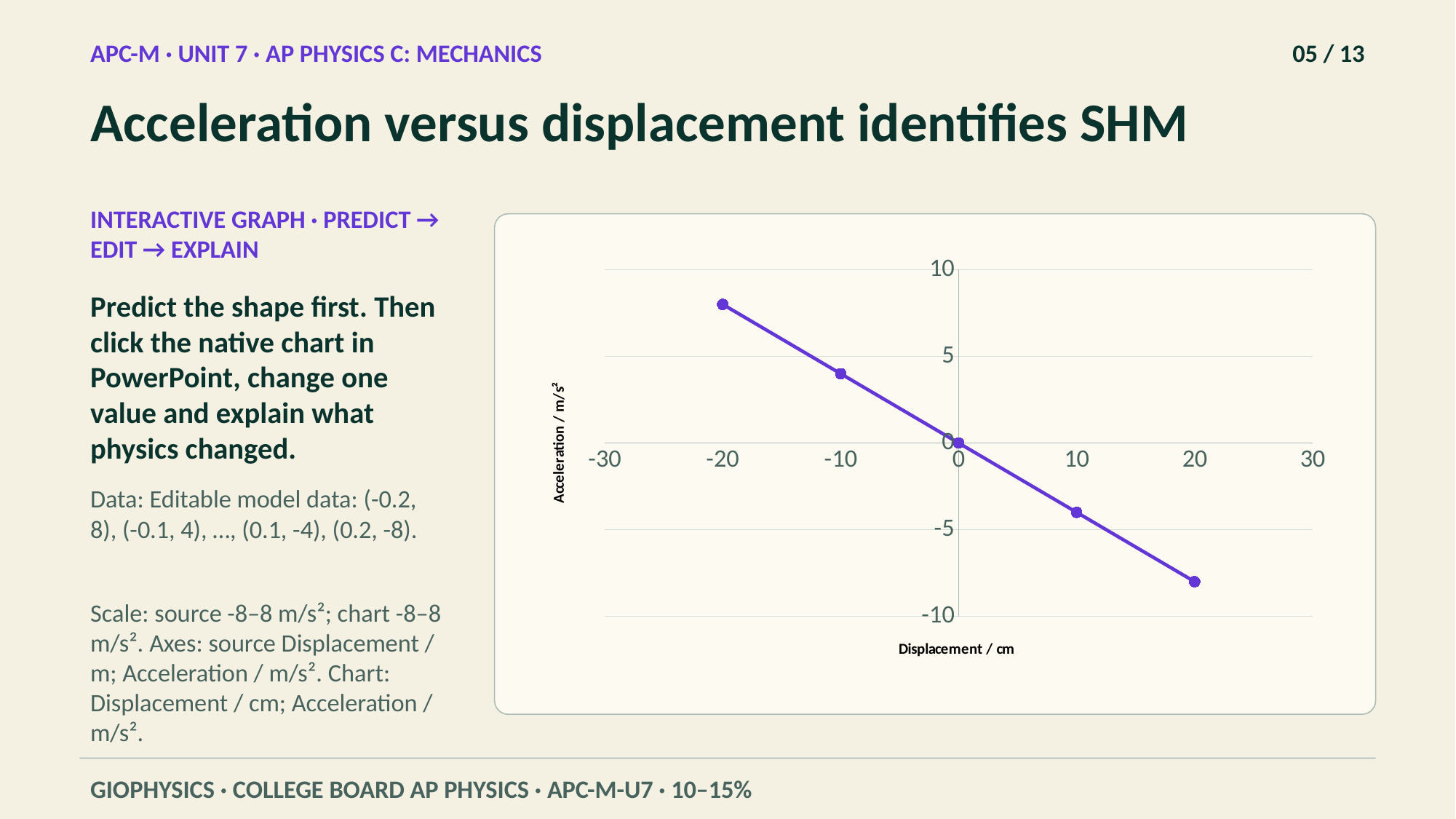

APC-M · UNIT 7 · AP PHYSICS C: MECHANICS
05 / 13
Acceleration versus displacement identifies SHM
INTERACTIVE GRAPH · PREDICT → EDIT → EXPLAIN

### Chart

| Category |  |
|---|---|
Predict the shape first. Then click the native chart in PowerPoint, change one value and explain what physics changed.
Data: Editable model data: (-0.2, 8), (-0.1, 4), …, (0.1, -4), (0.2, -8).
Scale: source -8–8 m/s²; chart -8–8 m/s². Axes: source Displacement / m; Acceleration / m/s². Chart: Displacement / cm; Acceleration / m/s².

GIOPHYSICS · COLLEGE BOARD AP PHYSICS · APC-M-U7 · 10–15%